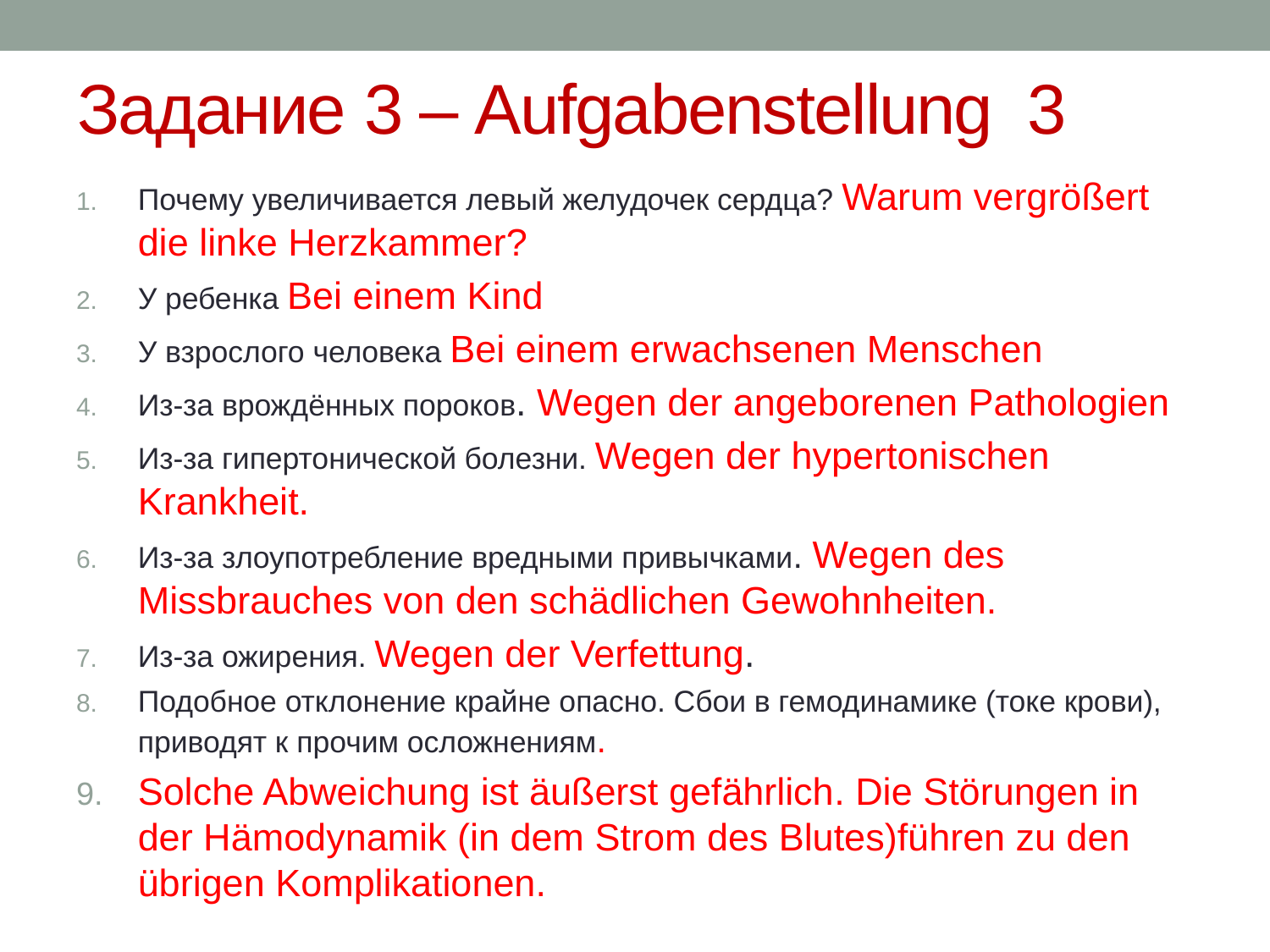

# Задание 3 – Aufgabenstellung  3
Почему увеличивается левый желудочек сердца? Warum vergrößert die linke Herzkammer?
У ребенка Bei einem Kind
У взрослого человека Bei einem erwachsenen Menschen
Из-за врождённых пороков. Wegen der angeborenen Pathologien
Из-за гипертонической болезни. Wegen der hypertonischen Krankheit.
Из-за злоупотребление вредными привычками. Wegen des Missbrauches von den schädlichen Gewohnheiten.
Из-за ожирения. Wegen der Verfettung.
Подобное отклонение крайне опасно. Сбои в гемодинамике (токе крови), приводят к прочим осложнениям.
Solche Abweichung ist äußerst gefährlich. Die Störungen in der Hämodynamik (in dem Strom des Blutes)führen zu den übrigen Komplikationen.